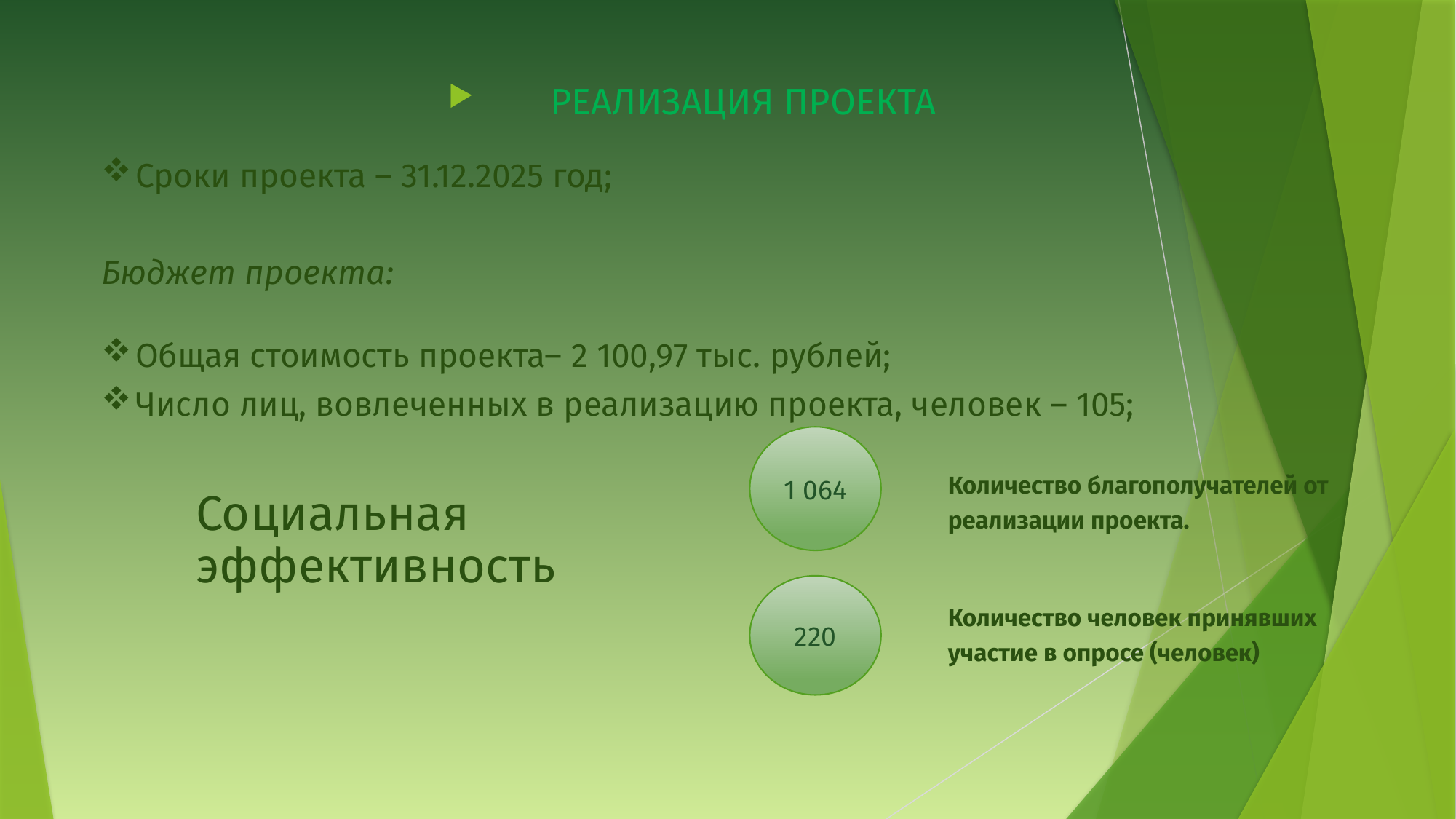

РЕАЛИЗАЦИЯ ПРОЕКТА

Сроки проекта – 31.12.2025 год;

Бюджет проекта:

Общая стоимость проекта– 2 100,97 тыс. рублей;
Число лиц, вовлеченных в реализацию проекта, человек – 105;

1 064
Количество благополучателей от реализации проекта.

Социальная эффективность
220
Количество человек принявших участие в опросе (человек)